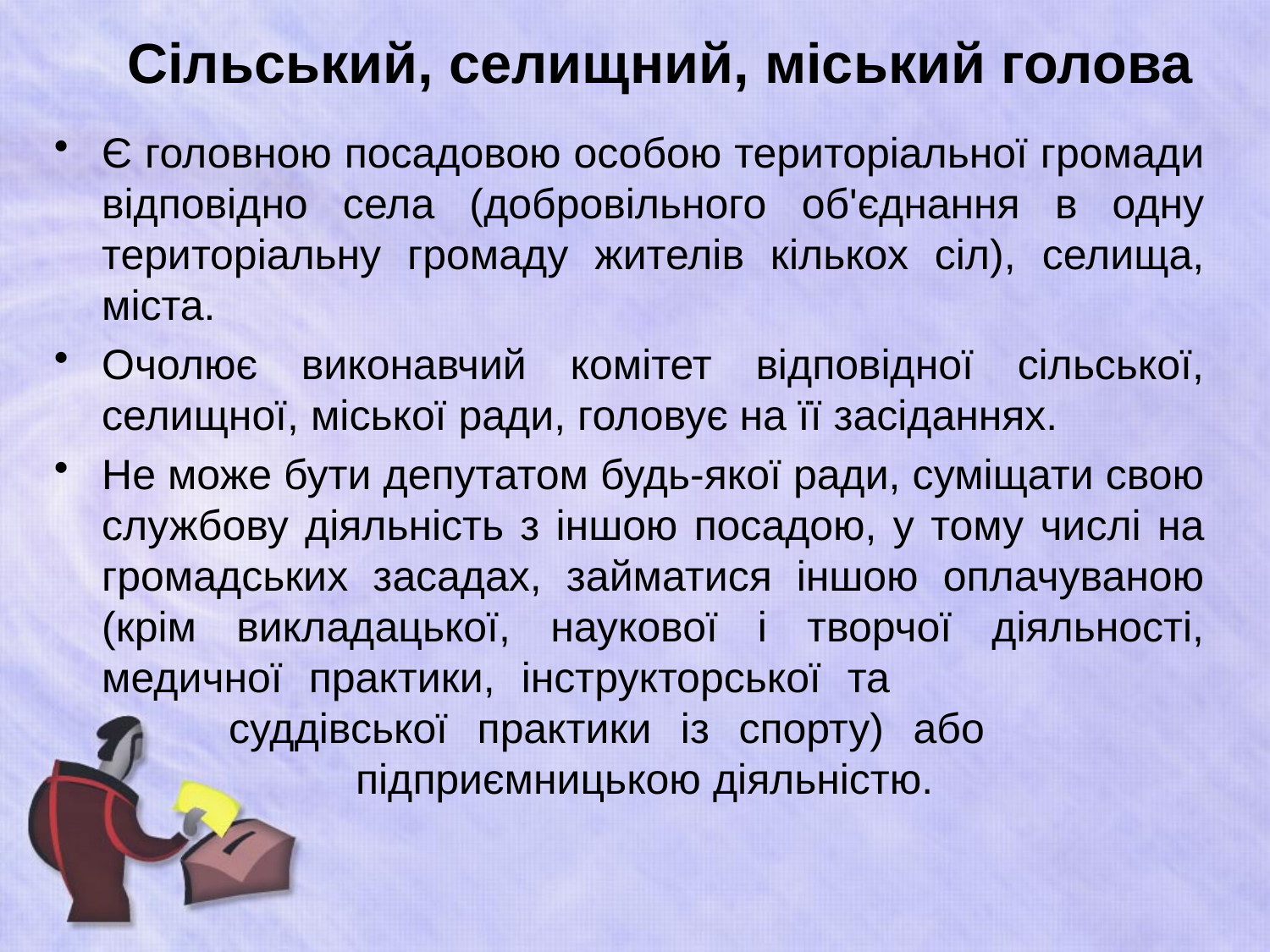

# Сільський, селищний, міський голова
Є головною посадовою особою територіальної громади відповідно села (добровільного об'єднання в одну територіальну громаду жителів кількох сіл), селища, міста.
Очолює виконавчий комітет відповідної сільської, селищної, міської ради, головує на її засіданнях.
Не може бути депутатом будь-якої ради, суміщати свою службову діяльність з іншою посадою, у тому числі на громадських засадах, займатися іншою оплачуваною (крім викладацької, наукової і творчої діяльності, медичної практики, інструкторської та   			суддівської практики із спорту) або 				підприємницькою діяльністю.